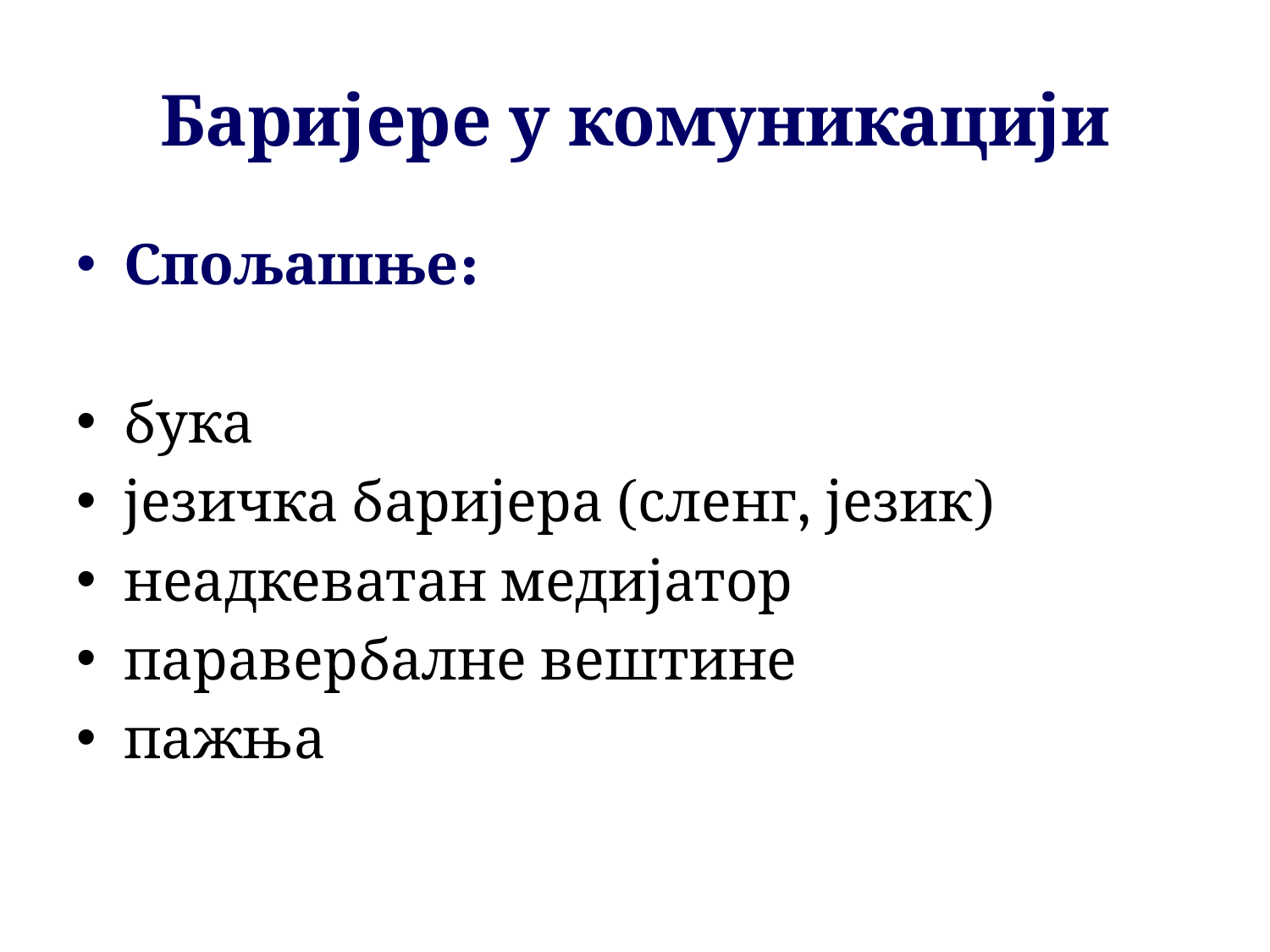

# Баријере у комуникацији
Спољашње:

бука
језичка баријера (сленг, језик)
неадкеватан медијатор
паравербалне вештине
пажња